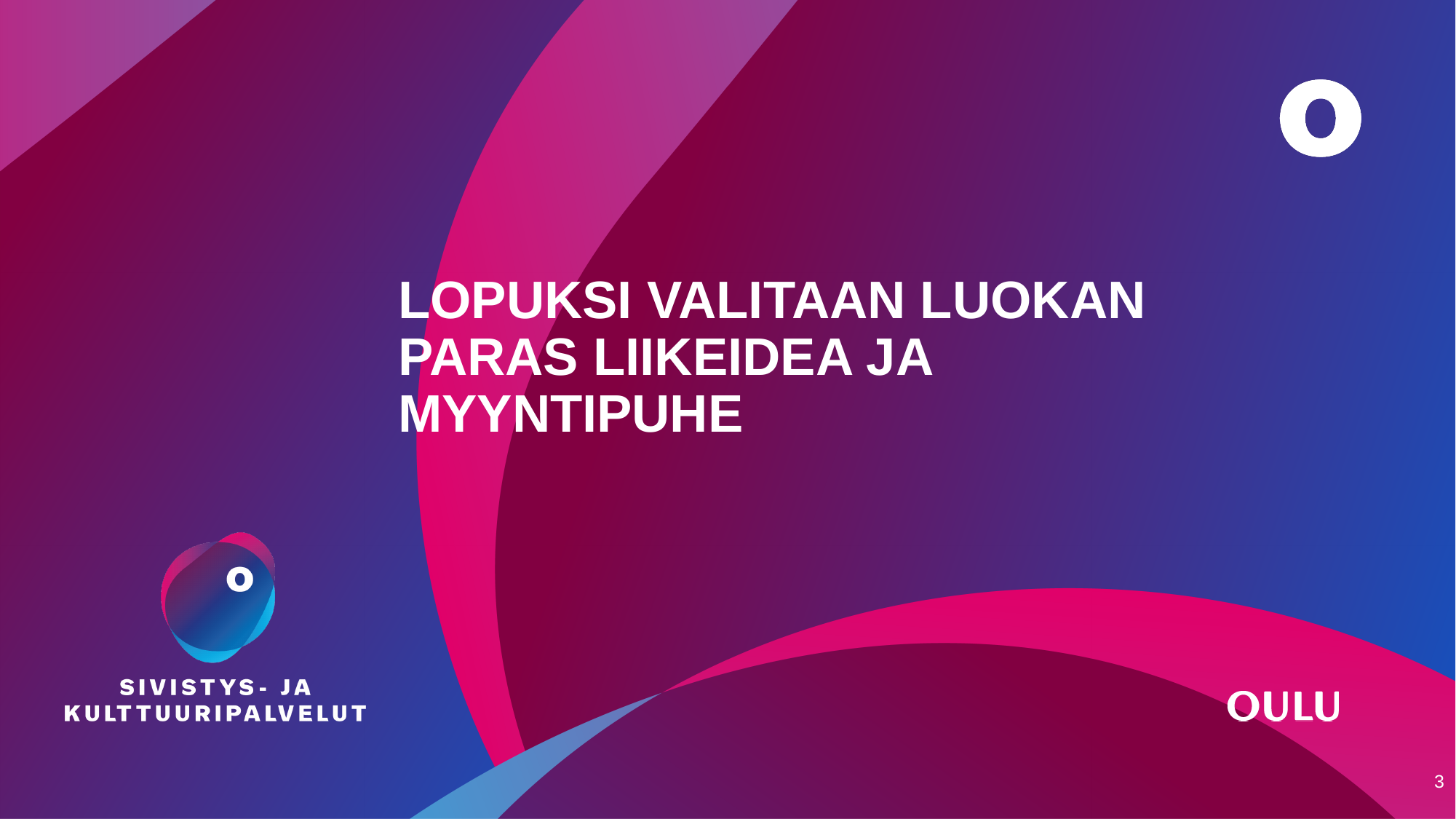

# LOPUKSI VALITAAN LUOKAN PARAS LIIKEIDEA JA MYYNTIPUHE
3